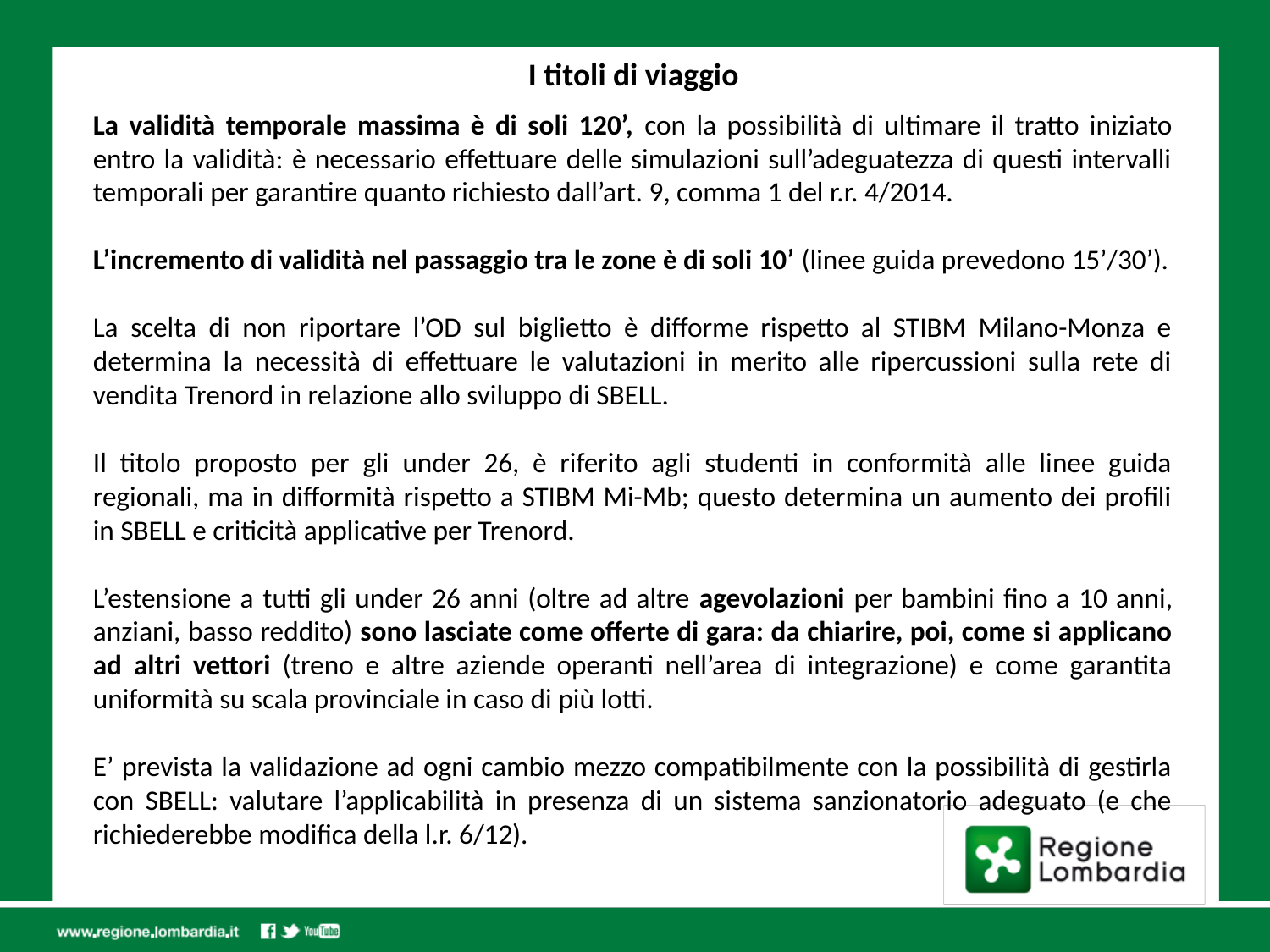

I titoli di viaggio

La validità temporale massima è di soli 120’, con la possibilità di ultimare il tratto iniziato entro la validità: è necessario effettuare delle simulazioni sull’adeguatezza di questi intervalli temporali per garantire quanto richiesto dall’art. 9, comma 1 del r.r. 4/2014.

L’incremento di validità nel passaggio tra le zone è di soli 10’ (linee guida prevedono 15’/30’).

La scelta di non riportare l’OD sul biglietto è difforme rispetto al STIBM Milano-Monza e determina la necessità di effettuare le valutazioni in merito alle ripercussioni sulla rete di vendita Trenord in relazione allo sviluppo di SBELL.

Il titolo proposto per gli under 26, è riferito agli studenti in conformità alle linee guida regionali, ma in difformità rispetto a STIBM Mi-Mb; questo determina un aumento dei profili in SBELL e criticità applicative per Trenord.

L’estensione a tutti gli under 26 anni (oltre ad altre agevolazioni per bambini fino a 10 anni, anziani, basso reddito) sono lasciate come offerte di gara: da chiarire, poi, come si applicano ad altri vettori (treno e altre aziende operanti nell’area di integrazione) e come garantita uniformità su scala provinciale in caso di più lotti.

E’ prevista la validazione ad ogni cambio mezzo compatibilmente con la possibilità di gestirla con SBELL: valutare l’applicabilità in presenza di un sistema sanzionatorio adeguato (e che richiederebbe modifica della l.r. 6/12).